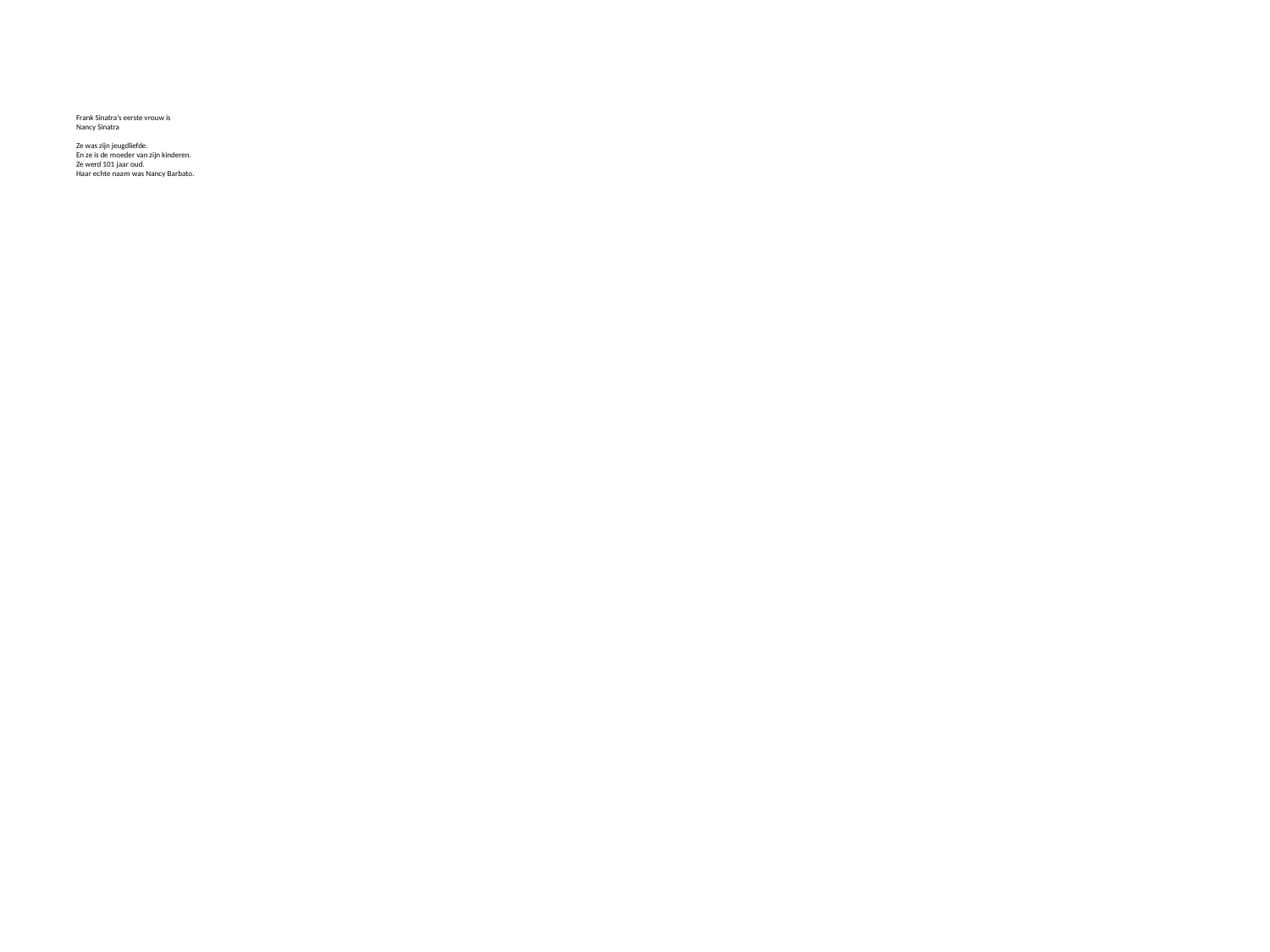

# Frank Sinatra’s eerste vrouw is Nancy Sinatra Ze was zijn jeugdliefde. En ze is de moeder van zijn kinderen. Ze werd 101 jaar oud. Haar echte naam was Nancy Barbato.